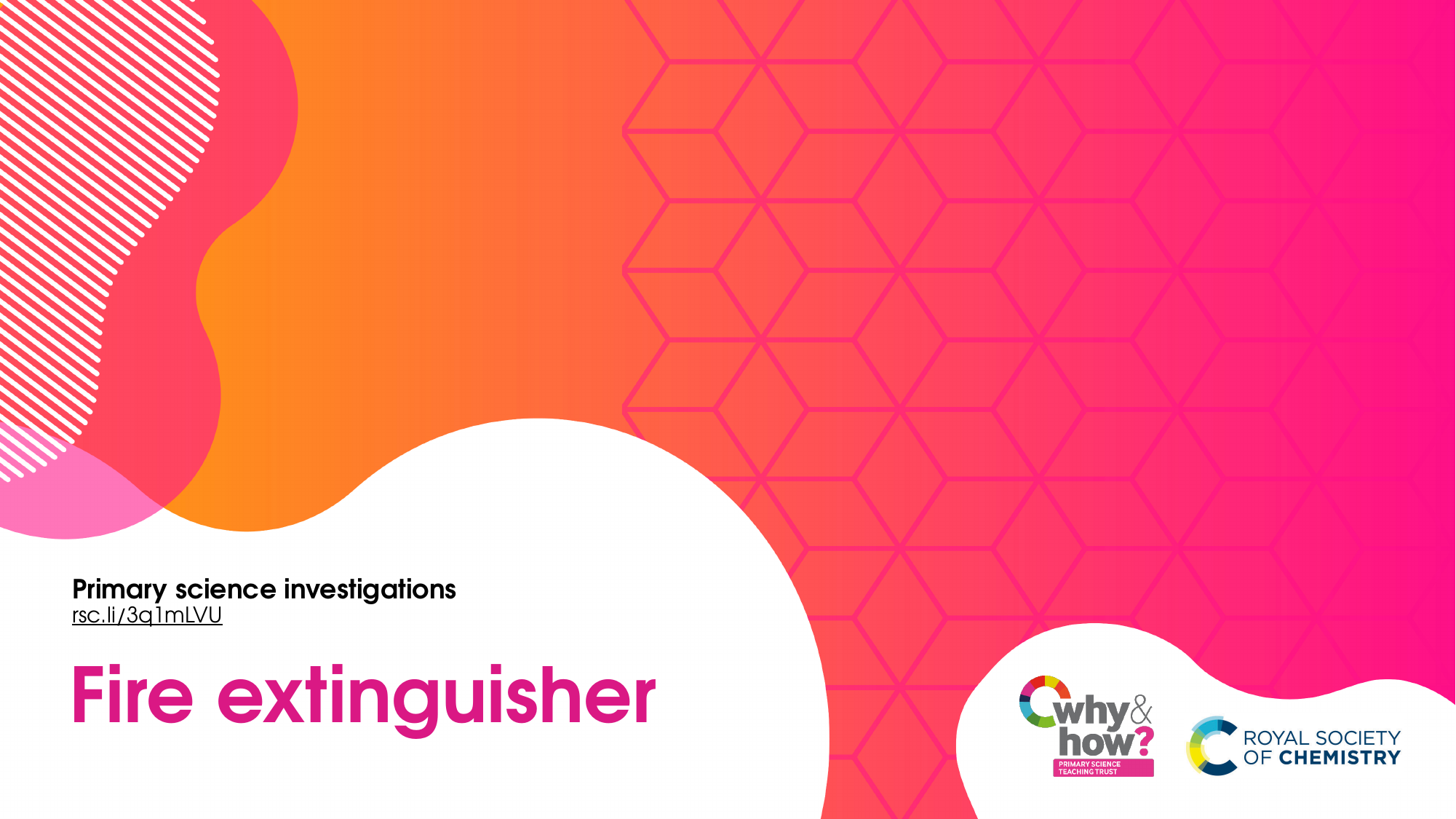

# Primary science investigations rsc.li/3q1mLVU
Fire extinguisher